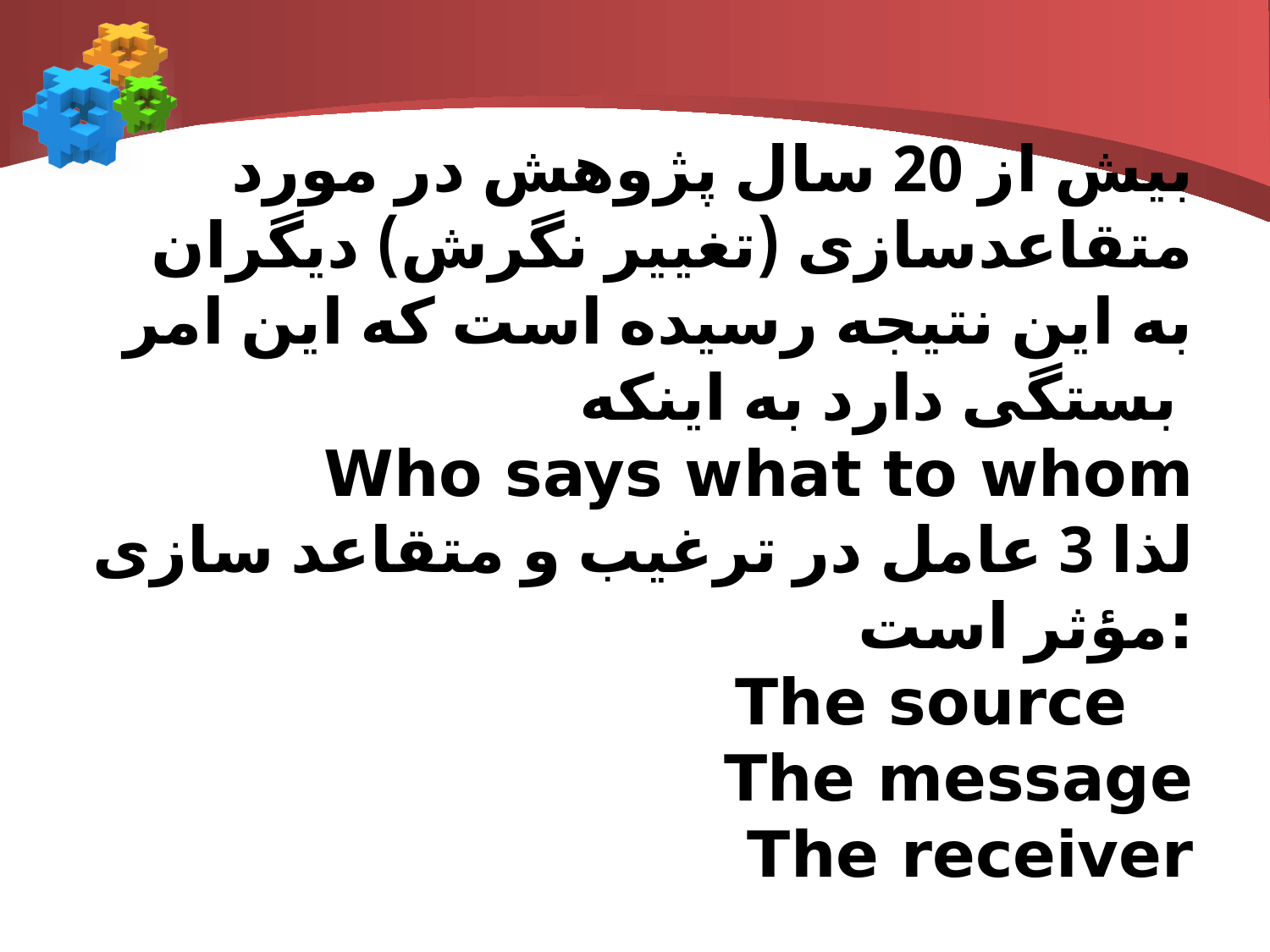

# بیش از 20 سال پژوهش در مورد متقاعدسازی (تغییر نگرش) دیگران به این نتیجه رسیده است که این امر بستگی دارد به اینکه Who says what to whom لذا 3 عامل در ترغیب و متقاعد سازی مؤثر است: The source The message The receiver